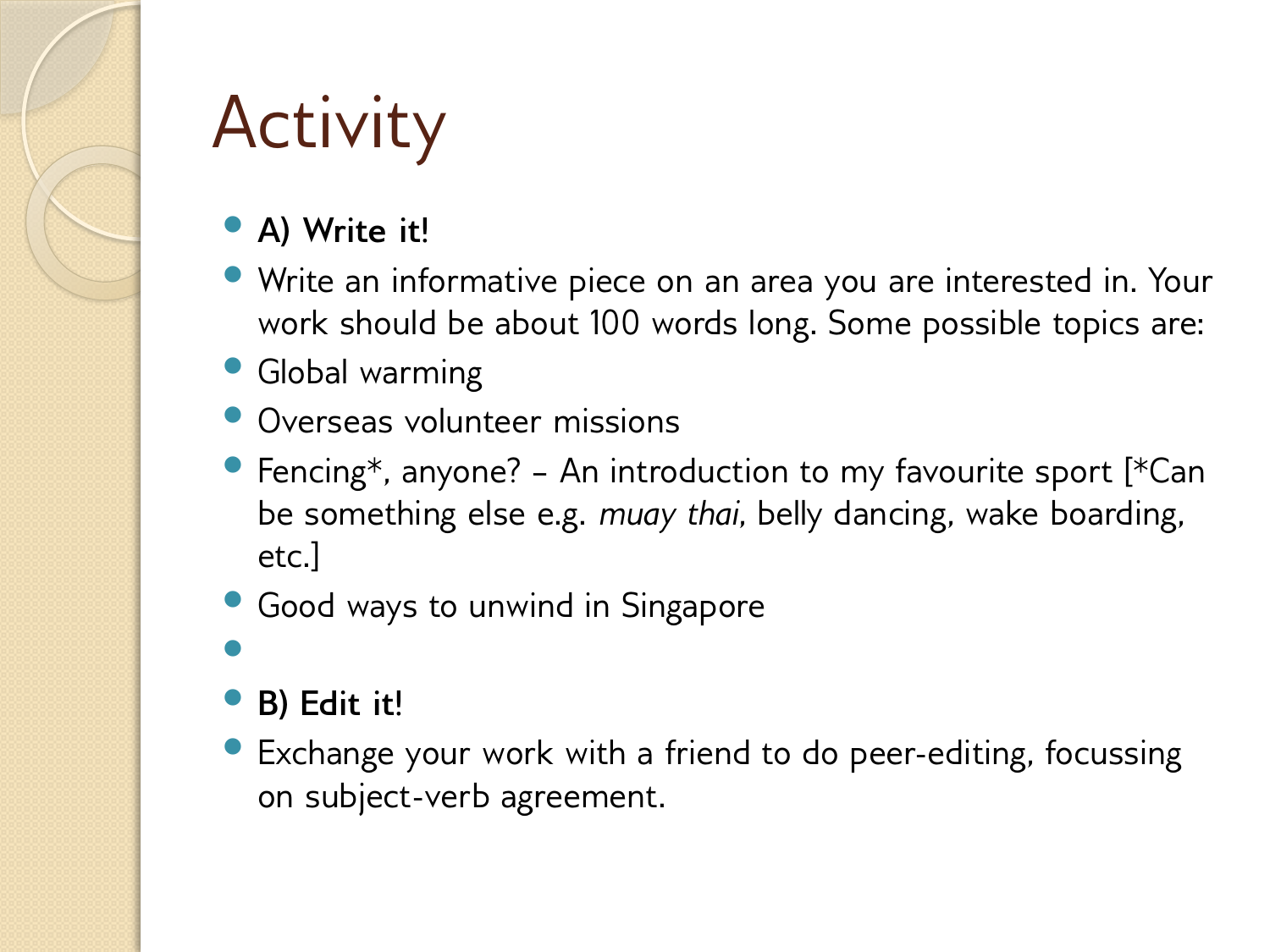

# Activity
A) Write it!
Write an informative piece on an area you are interested in. Your work should be about 100 words long. Some possible topics are:
Global warming
Overseas volunteer missions
Fencing*, anyone? – An introduction to my favourite sport [*Can be something else e.g. muay thai, belly dancing, wake boarding, etc.]
Good ways to unwind in Singapore

B) Edit it!
Exchange your work with a friend to do peer-editing, focussing on subject-verb agreement.